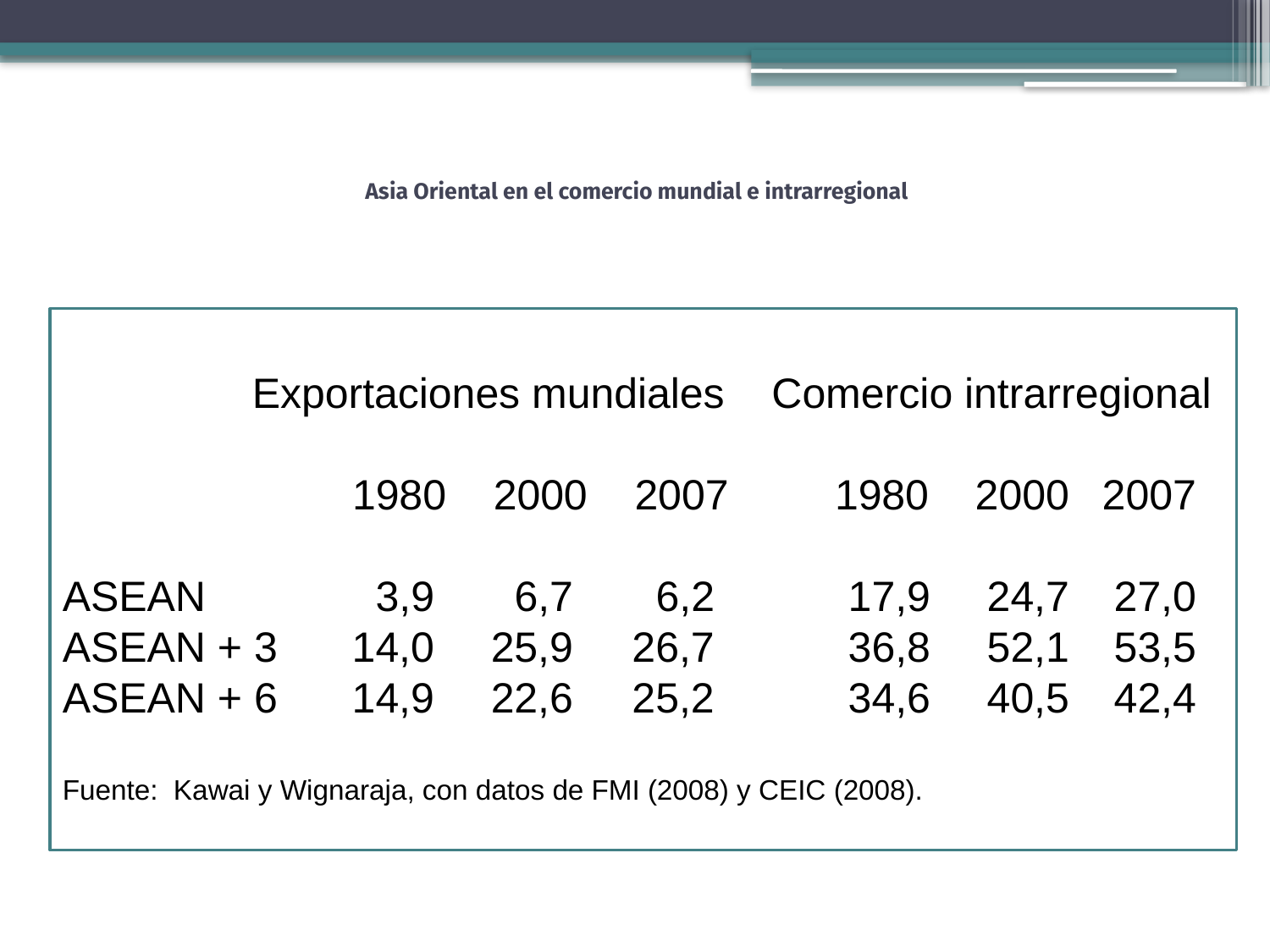

# Asia Oriental en el comercio mundial e intrarregional

                Exportaciones mundiales    Comercio intrarregional

		   1980    2000    2007         1980	  2000	  2007

ASEAN	     3,9	      6,7       6,2	  17,9	   24,7	   27,0
ASEAN + 3	   14,0	    25,9     26,7	  36,8	   52,1	   53,5
ASEAN + 6	   14,9	    22,6     25,2	  34,6	   40,5	   42,4

Fuente:  Kawai y Wignaraja, con datos de FMI (2008) y CEIC (2008).